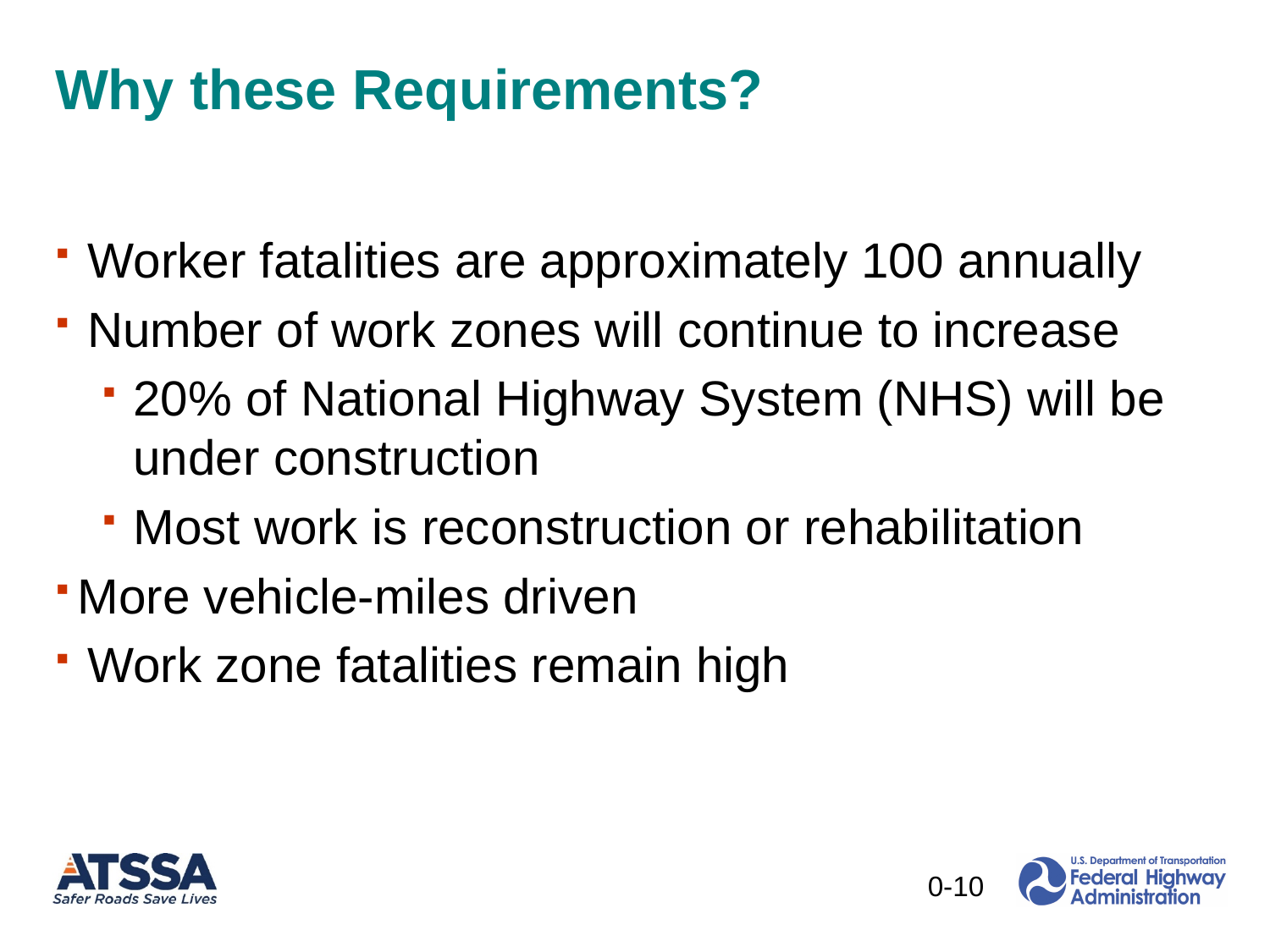

# Why these Requirements?
Worker fatalities are approximately 100 annually
Number of work zones will continue to increase
20% of National Highway System (NHS) will be under construction
Most work is reconstruction or rehabilitation
More vehicle-miles driven
Work zone fatalities remain high